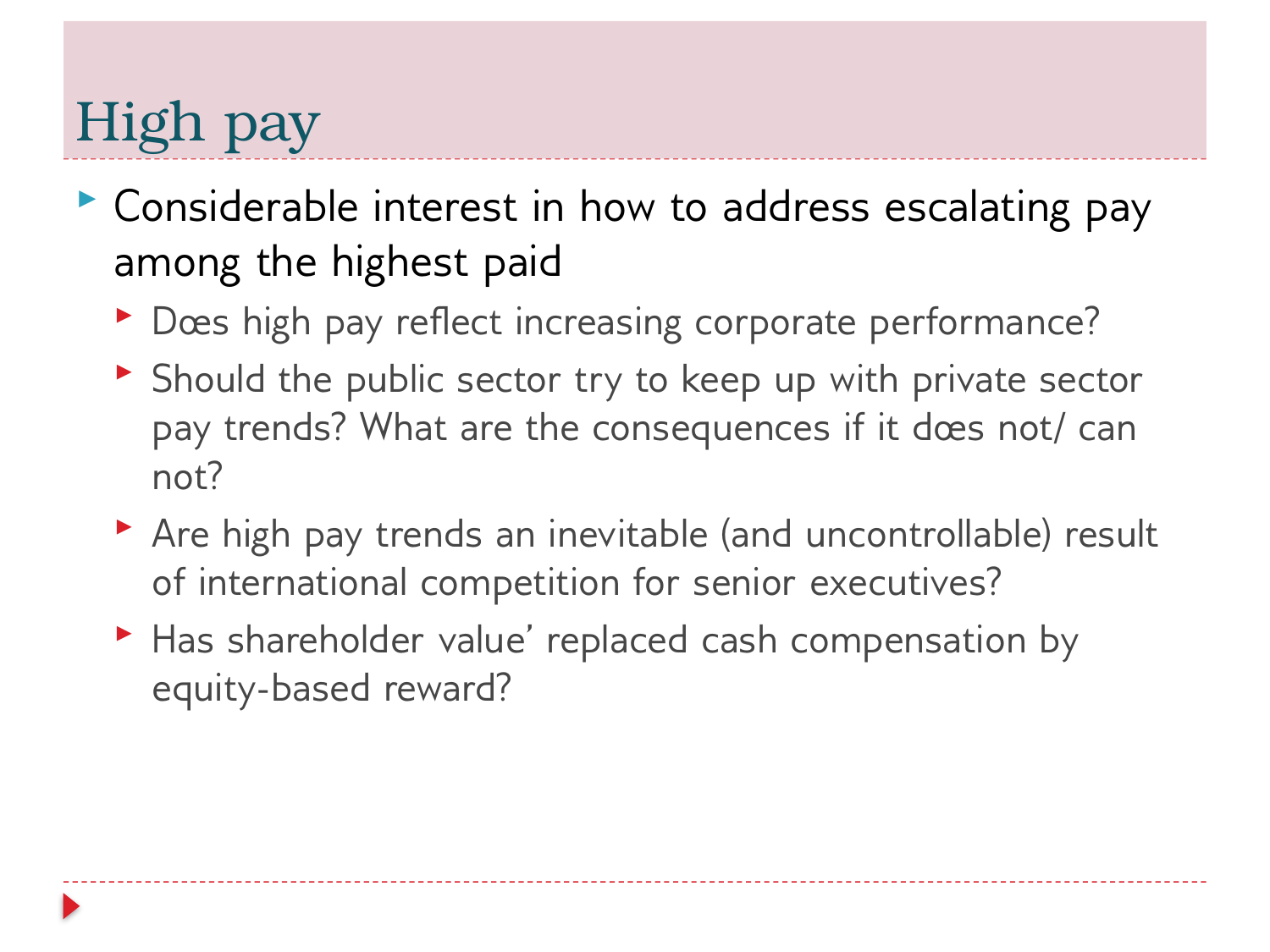

# High pay
Considerable interest in how to address escalating pay among the highest paid
Does high pay reflect increasing corporate performance?
Should the public sector try to keep up with private sector pay trends? What are the consequences if it does not/ can not?
Are high pay trends an inevitable (and uncontrollable) result of international competition for senior executives?
Has shareholder value’ replaced cash compensation by equity-based reward?